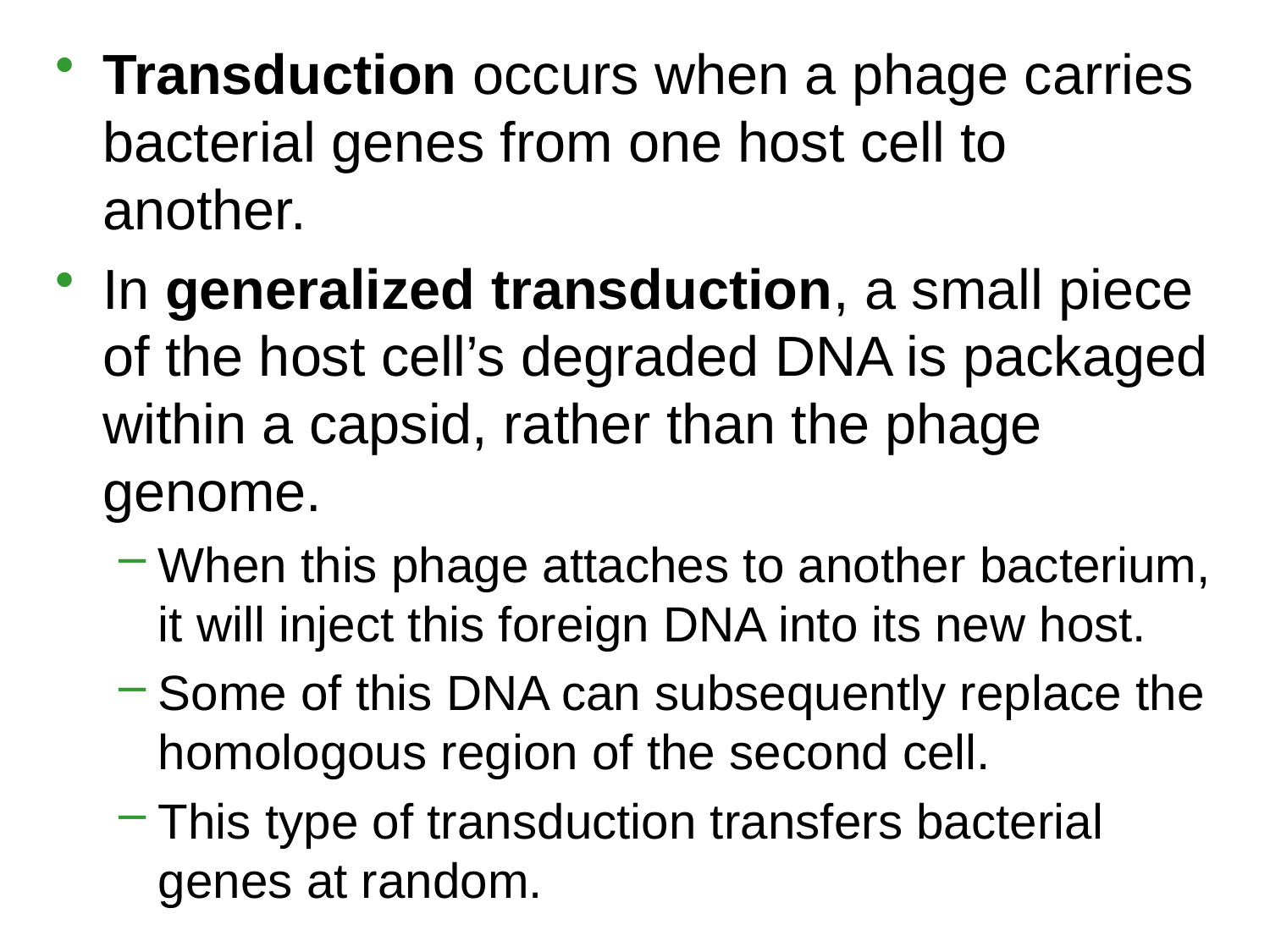

Transduction occurs when a phage carries bacterial genes from one host cell to another.
In generalized transduction, a small piece of the host cell’s degraded DNA is packaged within a capsid, rather than the phage genome.
When this phage attaches to another bacterium, it will inject this foreign DNA into its new host.
Some of this DNA can subsequently replace the homologous region of the second cell.
This type of transduction transfers bacterial genes at random.